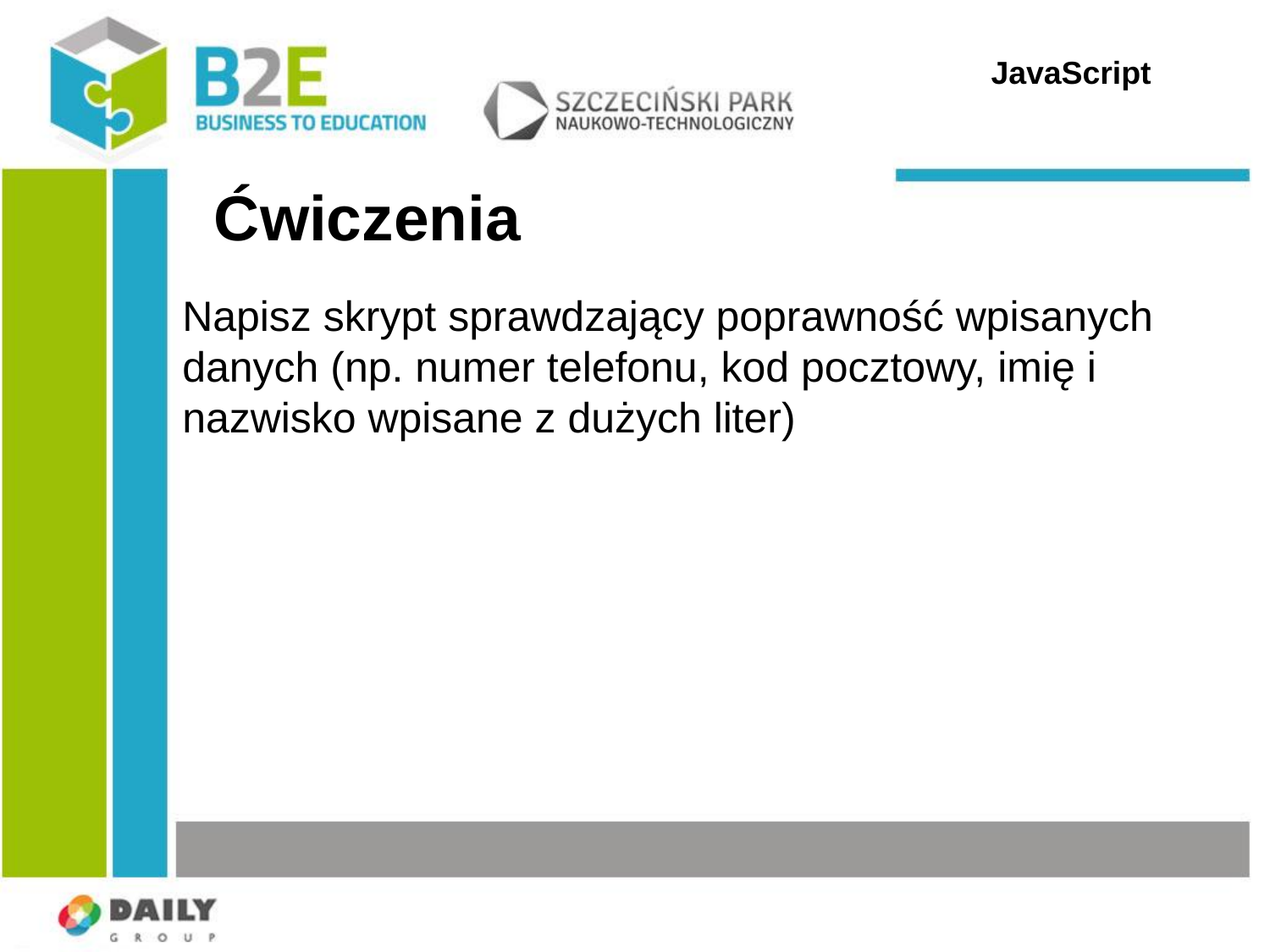

JavaScript
Ćwiczenia
Napisz skrypt sprawdzający poprawność wpisanych danych (np. numer telefonu, kod pocztowy, imię i nazwisko wpisane z dużych liter)